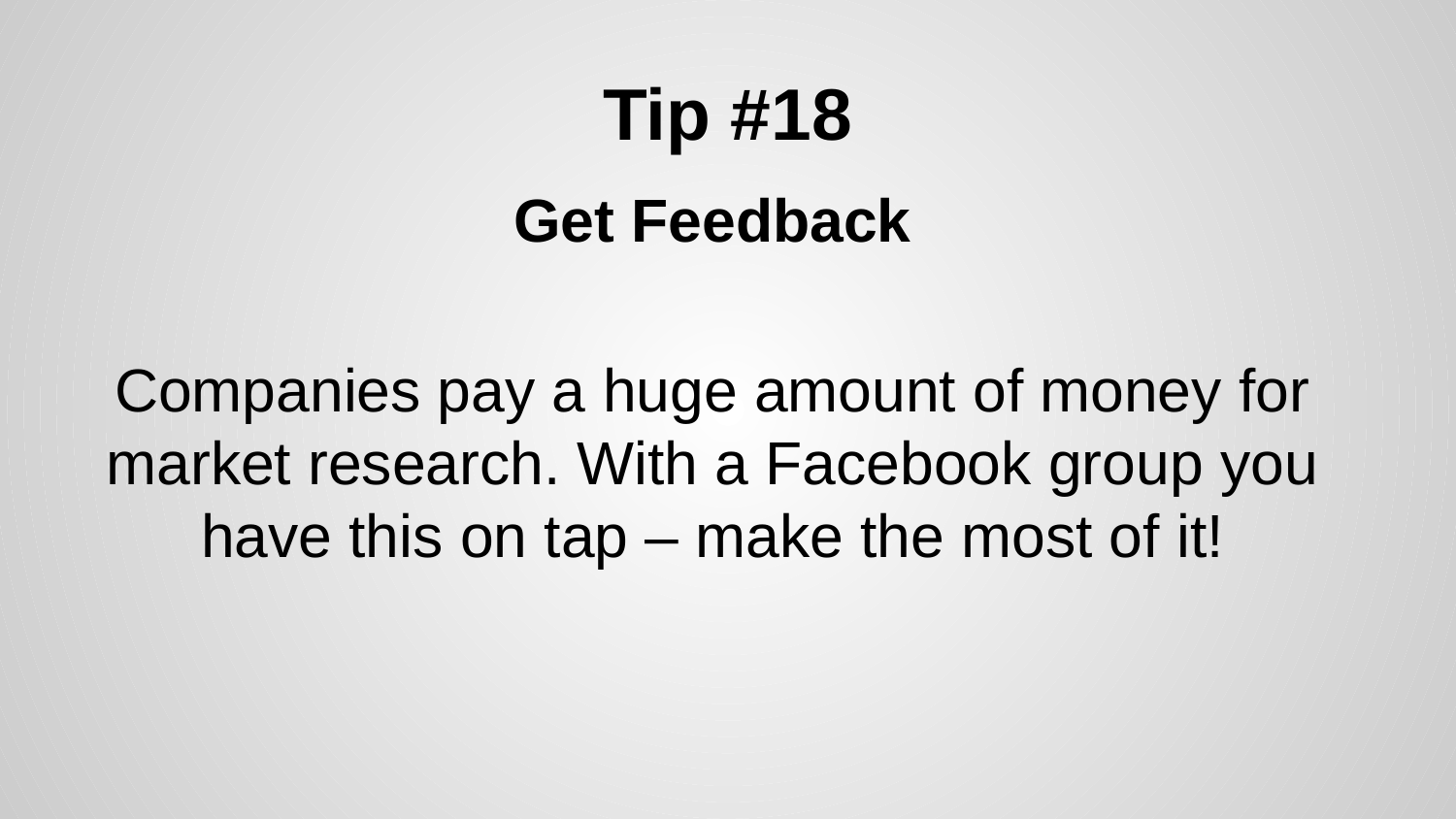

# Tip #18

Get Feedback

Companies pay a huge amount of money for market research. With a Facebook group you have this on tap – make the most of it!